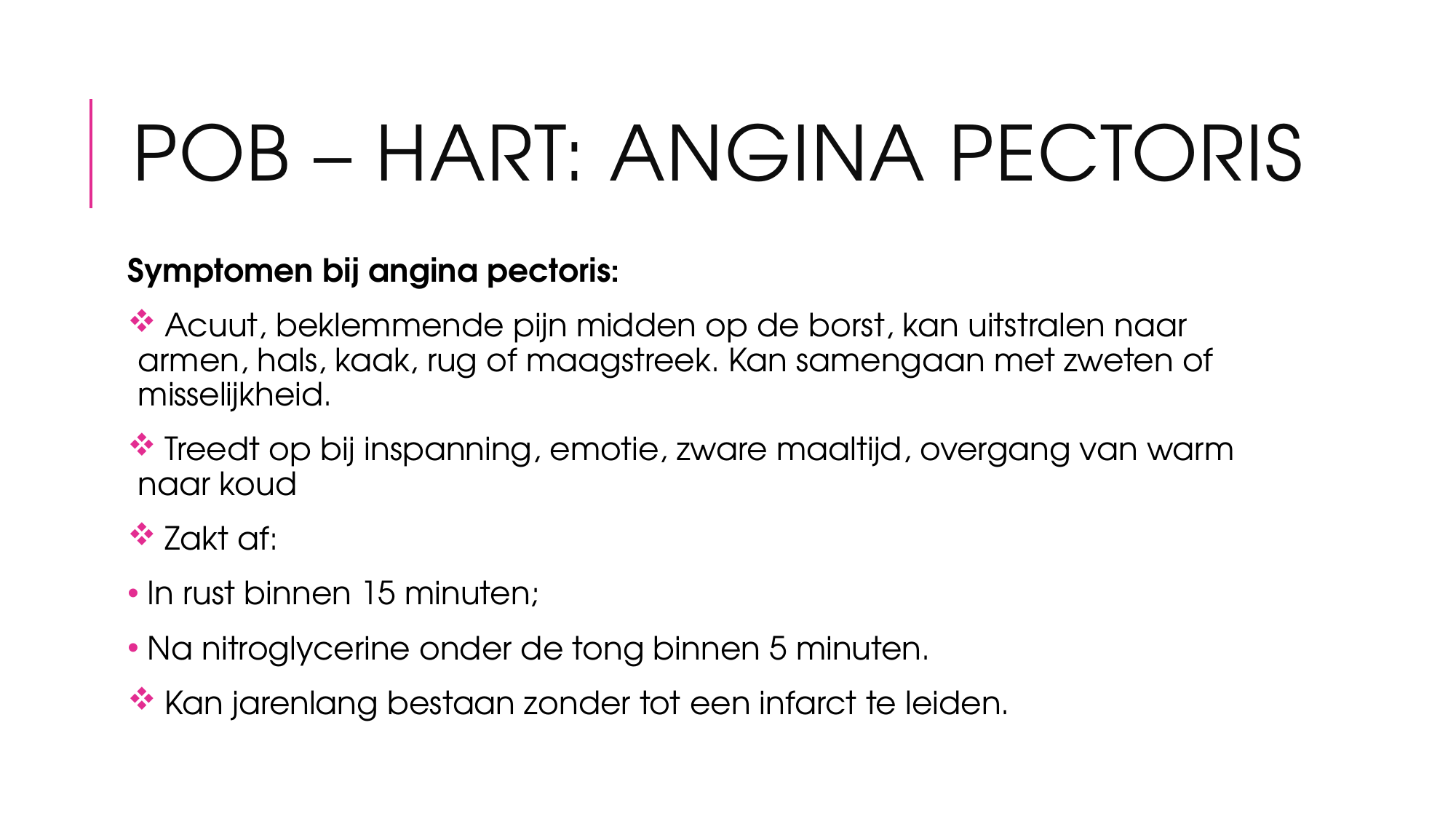

# POB – Hart: Angina pectoris
Symptomen bij angina pectoris:
 Acuut, beklemmende pijn midden op de borst, kan uitstralen naar armen, hals, kaak, rug of maagstreek. Kan samengaan met zweten of misselijkheid.
 Treedt op bij inspanning, emotie, zware maaltijd, overgang van warm naar koud
 Zakt af:
 In rust binnen 15 minuten;
 Na nitroglycerine onder de tong binnen 5 minuten.
 Kan jarenlang bestaan zonder tot een infarct te leiden.